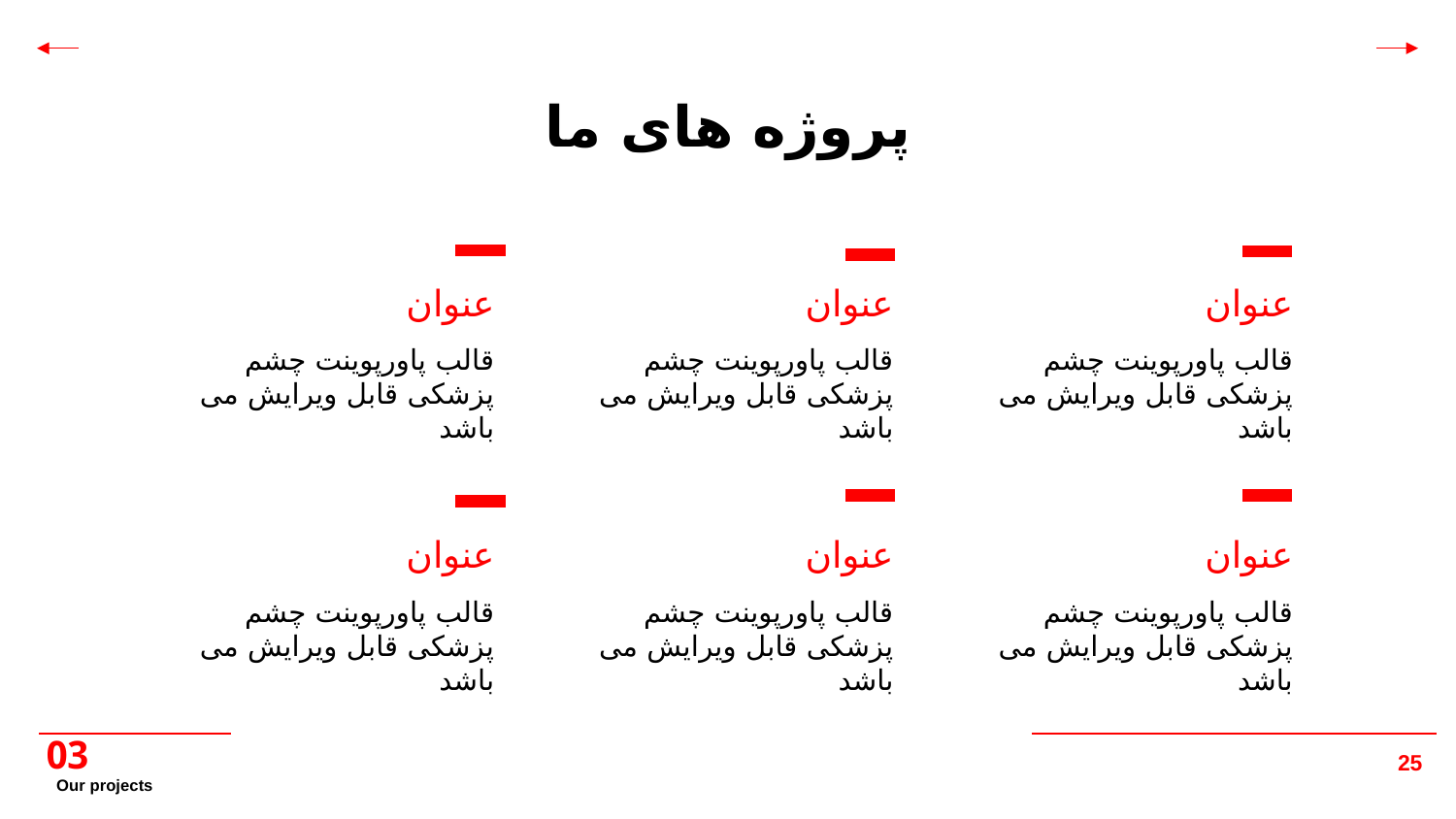

پروژه های ما
عنوان
عنوان

عنوان
قالب پاورپوینت چشم پزشکی قابل ویرایش می باشد
قالب پاورپوینت چشم پزشکی قابل ویرایش می باشد
قالب پاورپوینت چشم پزشکی قابل ویرایش می باشد
عنوان

عنوان

عنوان

قالب پاورپوینت چشم پزشکی قابل ویرایش می باشد
قالب پاورپوینت چشم پزشکی قابل ویرایش می باشد
قالب پاورپوینت چشم پزشکی قابل ویرایش می باشد
03
# Our projects